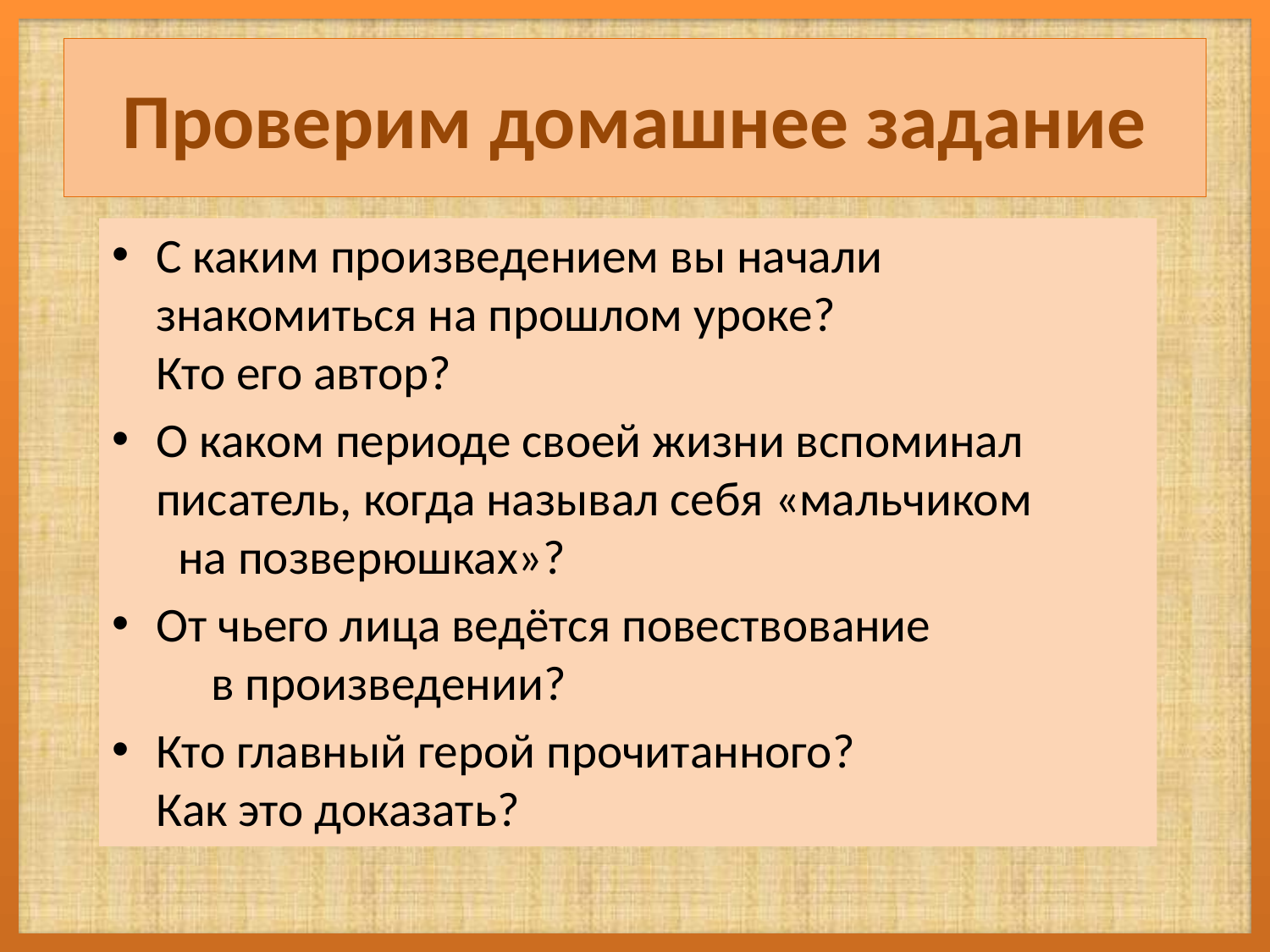

# Проверим домашнее задание
С каким произведением вы начали знакомиться на прошлом уроке?                      Кто его автор?
О каком периоде своей жизни вспоминал писатель, когда называл себя «мальчиком             на позверюшках»?
От чьего лица ведётся повествование                         в произведении?
Кто главный герой прочитанного?                       Как это доказать?